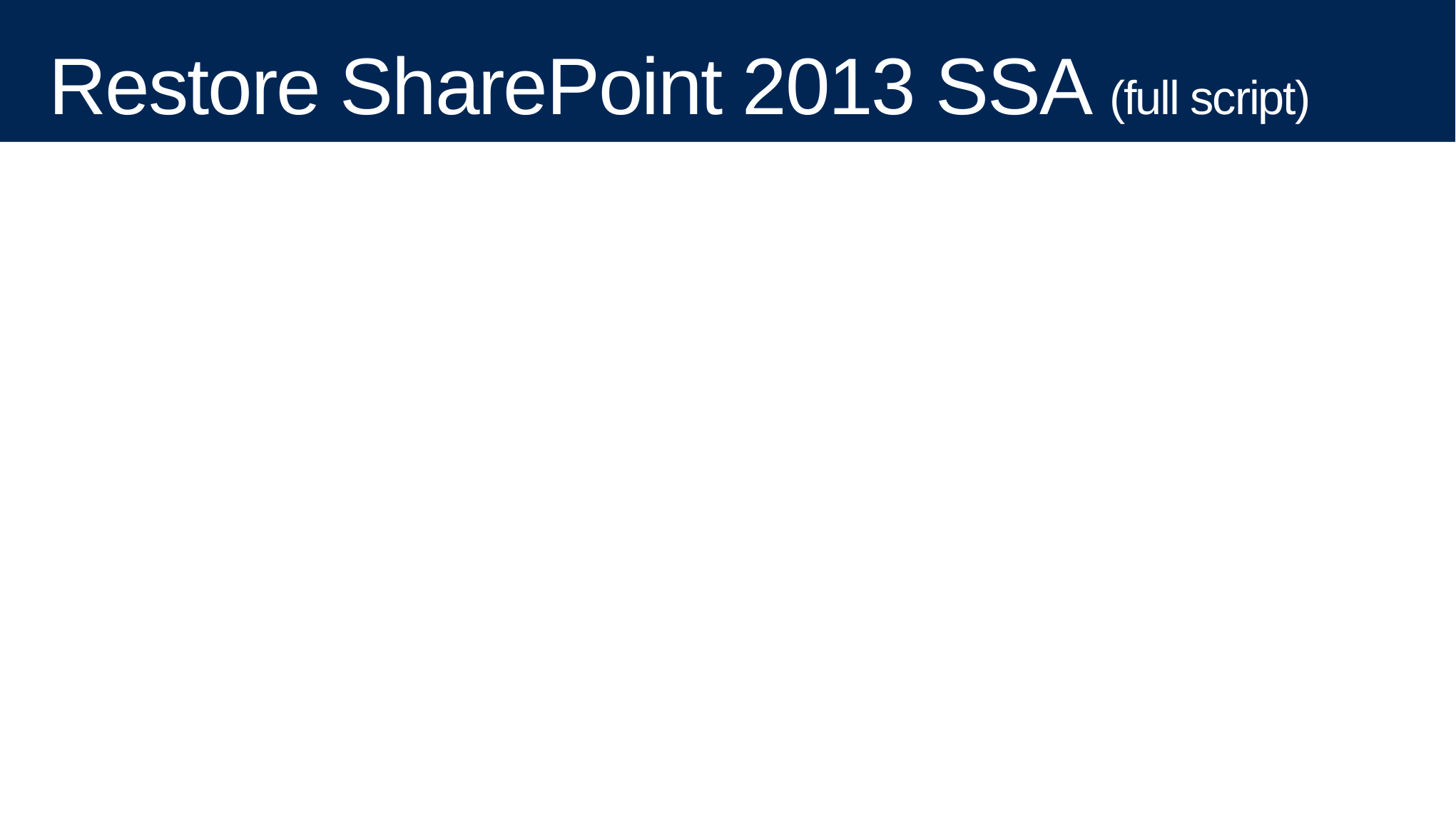

# Restore SharePoint 2013 SSA (full script)
Add-PSSnapin microsoft.sharepoint.powershell -ea 0

Write-Output "Upgrading the Search service application"

$searchAppName="Search Service Application Upgrade"
$appPoolName=$searchAppName +" Pool"
$spServer = "http://win2k8r2-sp"
$databaseServer = "win2k8r2-sql"

# These names were used in your SQL scripts...
$databaseName = "UpgradeAdminSearchDB"
$contentDatabaseName = "UpgradeContentDB"
$spSvcAccount = "VIRTUAL\spsvc"

$password = Read-Host -assecurestring "Please enter your password"
$password = [System.Runtime.InteropServices.Marshal]::PtrToStringAuto([System.Runtime.InteropServices.Marshal]::SecureStringToBSTR($password))

$managedAccount = Get-SPManagedAccount -Identity $spSvcAccount -ErrorAction SilentlyContinue -ErrorVariable EV
if ($EV.Count -gt 0)
{
    $SearchAppPoolSecurePassword = ConvertTo-SecureString -AsPlainText -Force -String $password
    $SearchAppPoolCred = New-Object -TypeName System.Management.Automation.PSCredential ($spSvcAccount, $SearchAppPoolSecurePassword)
    $managedAccount = New-SPManagedAccount -Credential $SearchAppPoolCred
}

Write-Output " - ManagedAccount: $managedAccount.Username"

$appPool= Get-SpServiceApplicationPool $appPoolName -ErrorAction:SilentlyContinue
if($appPool -eq $null)
{
$appPool = New-SPServiceApplicationPool -name $appPoolName -account $managedAccount.Username
}

Write-Output " - App Pool: $appPool.Name"

$searchInstance = Get-SPEnterpriseSearchServiceInstance -local
if($searchinstance.Status -eq 'Disabled')
{
Start-SPServiceInstance $searchinstance
}

$searchApp = Restore-SPEnterpriseSearchServiceApplication -Name $searchAppName -ApplicationPool $appPool -AdminSearchServiceInstance $searchInstance -DatabaseName $databaseName -DatabaseServer $databaseServer

Write-Output " - Restored Search App: $searchApp.Name"

$searchAppProxyName = $searchApp.Name + " Proxy"
$searchAppProxy = new-SPEnterpriseSearchServiceApplicationProxy -name $searchAppProxyName -Uri $searchApp.Uri.AbsoluteURI

Write-Output " - Search Instance Proxy: $searchAppProxy.Name"

# Now mount the content DB (also does schema change...)
Mount-SPContentDatabase -Name $contentDatabaseName -WebApplication $spServer -DatabaseServer $databaseServer

Write-Output "Done"